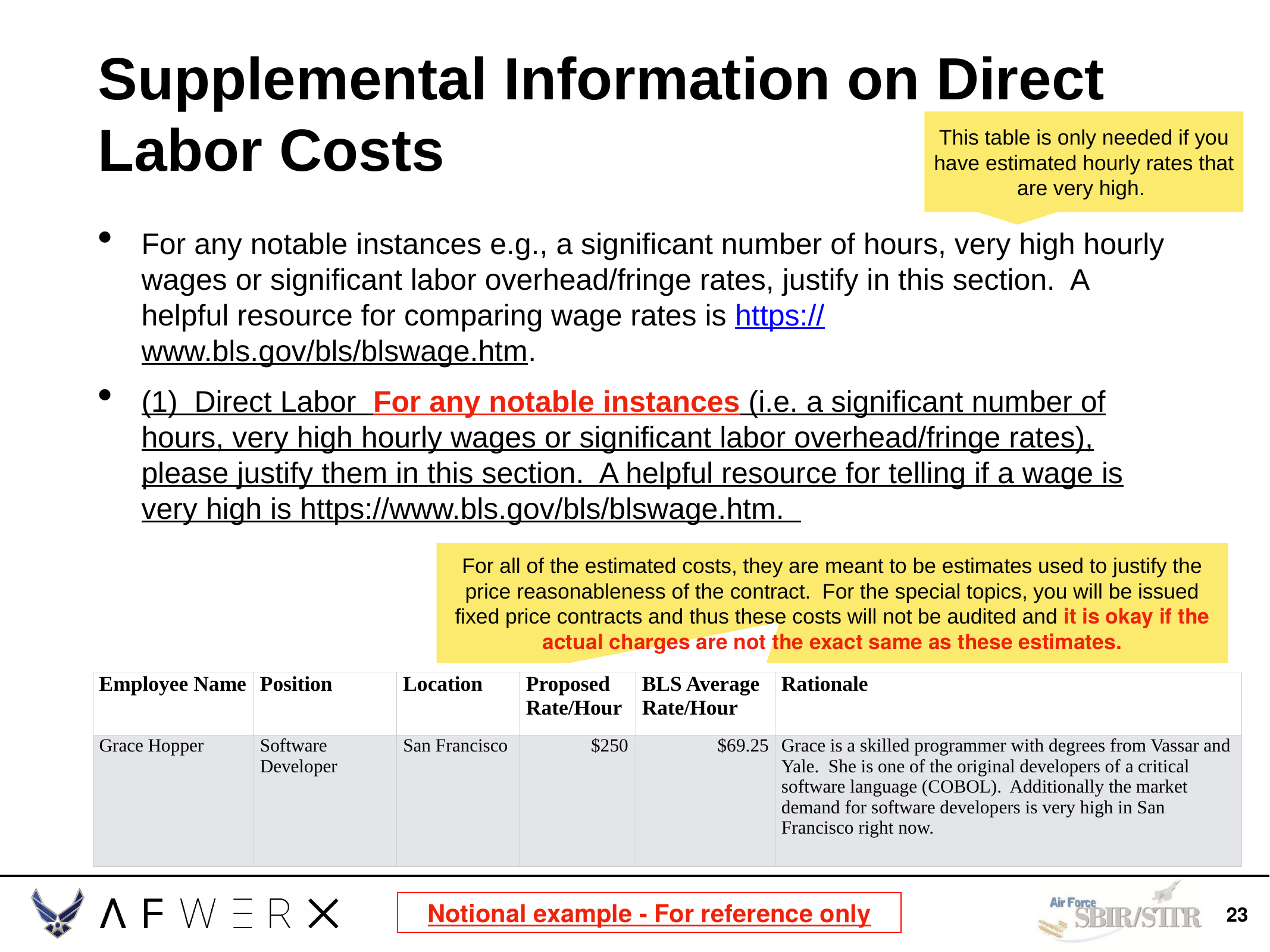

# Supplemental Information on Direct Labor Costs
This table is only needed if you have estimated hourly rates that are very high.
For any notable instances e.g., a significant number of hours, very high hourly wages or significant labor overhead/fringe rates, justify in this section.  A helpful resource for comparing wage rates is https://www.bls.gov/bls/blswage.htm.
(1)  Direct Labor  For any notable instances (i.e. a significant number of hours, very high hourly wages or significant labor overhead/fringe rates), please justify them in this section.  A helpful resource for telling if a wage is very high is https://www.bls.gov/bls/blswage.htm.

For all of the estimated costs, they are meant to be estimates used to justify the price reasonableness of the contract.  For the special topics, you will be issued fixed price contracts and thus these costs will not be audited and it is okay if the actual charges are not the exact same as these estimates.
| Employee Name | Position | Location | Proposed Rate/Hour | BLS Average Rate/Hour | Rationale |
| --- | --- | --- | --- | --- | --- |
| Grace Hopper | Software Developer | San Francisco | $250 | $69.25 | Grace is a skilled programmer with degrees from Vassar and Yale. She is one of the original developers of a critical software language (COBOL). Additionally the market demand for software developers is very high in San Francisco right now. |